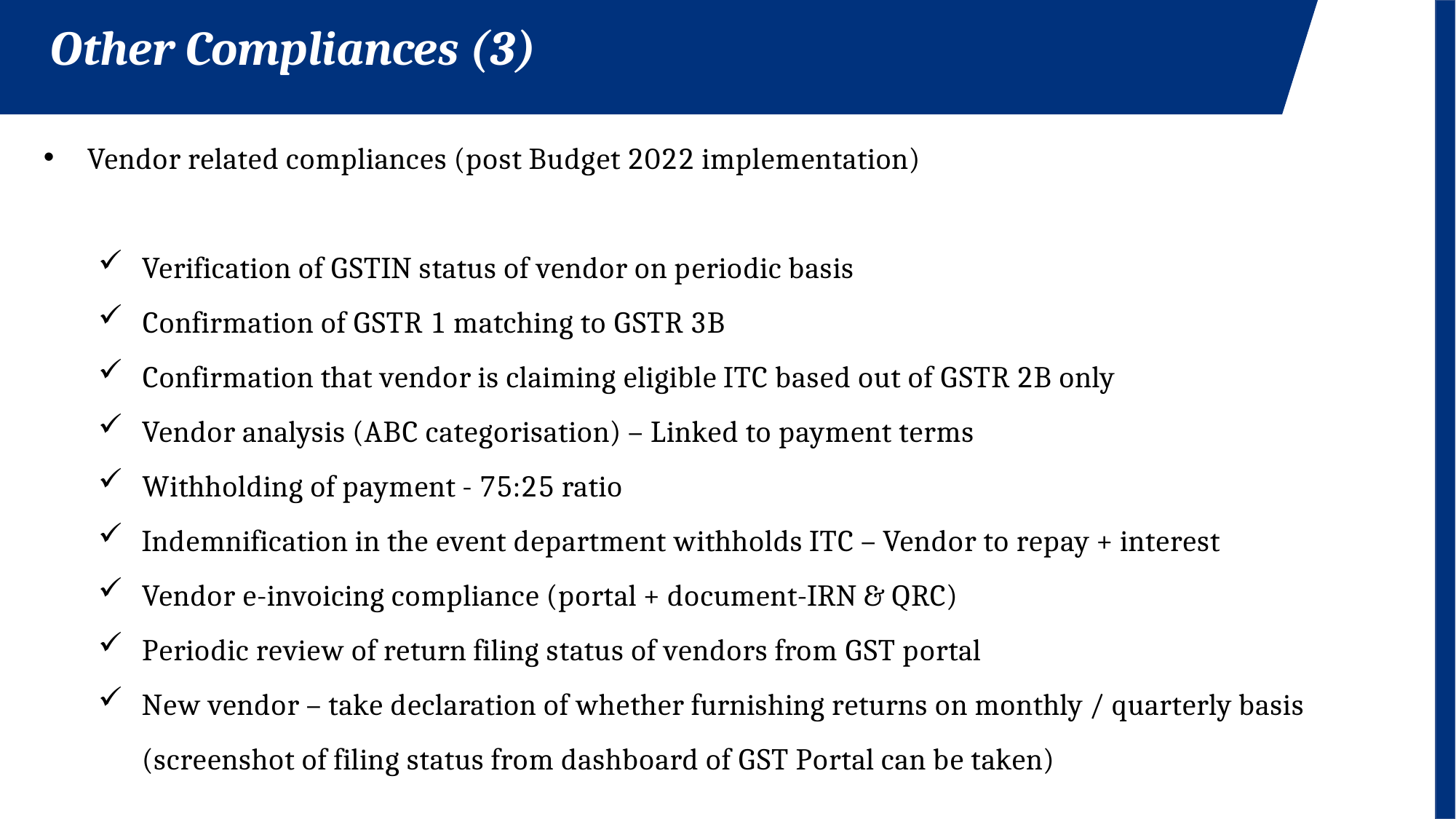

Other Compliances (3)
Vendor related compliances (post Budget 2022 implementation)

Verification of GSTIN status of vendor on periodic basis
Confirmation of GSTR 1 matching to GSTR 3B
Confirmation that vendor is claiming eligible ITC based out of GSTR 2B only
Vendor analysis (ABC categorisation) – Linked to payment terms
Withholding of payment - 75:25 ratio
Indemnification in the event department withholds ITC – Vendor to repay + interest
Vendor e-invoicing compliance (portal + document-IRN & QRC)
Periodic review of return filing status of vendors from GST portal
New vendor – take declaration of whether furnishing returns on monthly / quarterly basis (screenshot of filing status from dashboard of GST Portal can be taken)